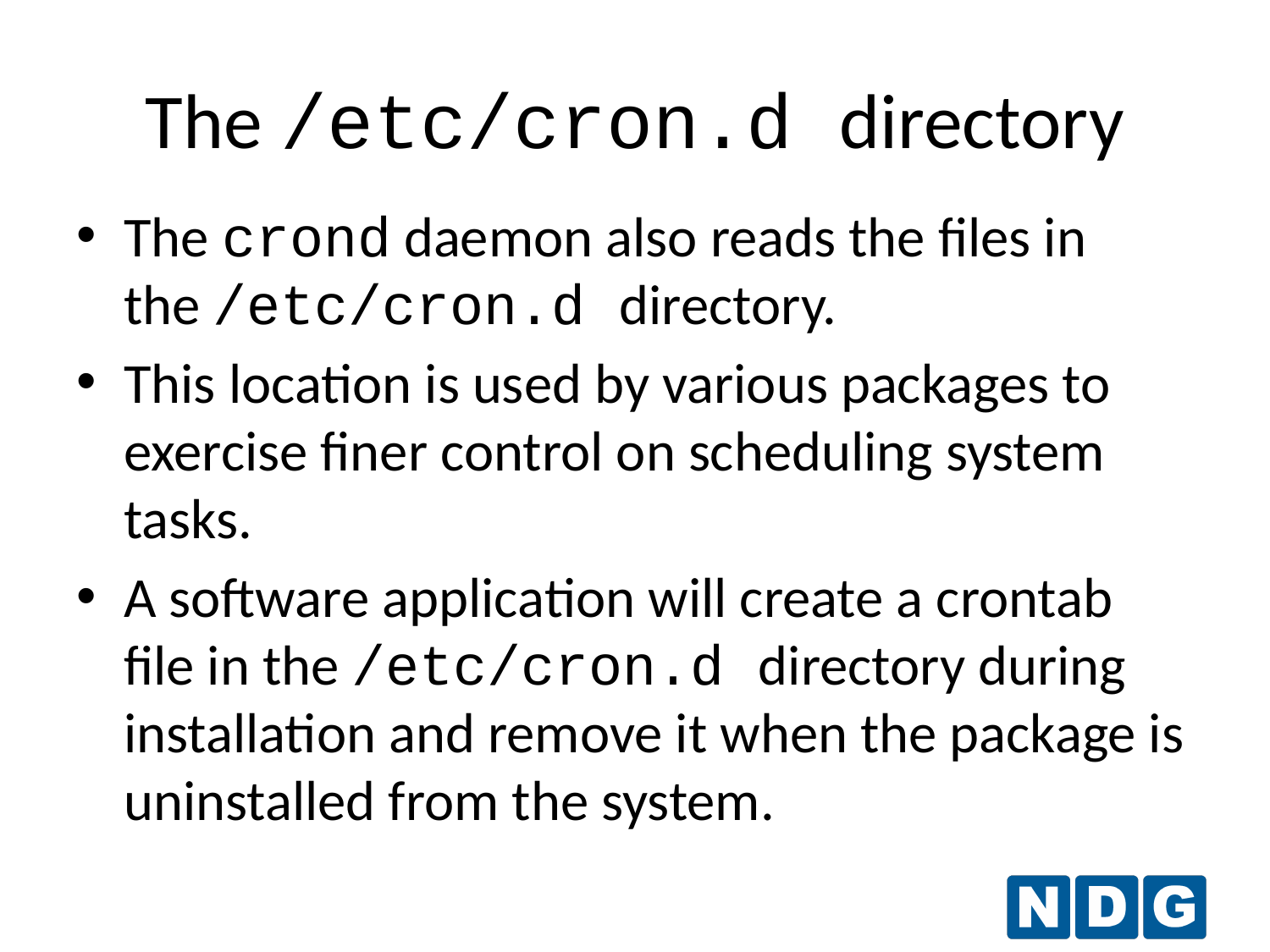

The /etc/cron.d directory
The crond daemon also reads the files in the /etc/cron.d directory.
This location is used by various packages to exercise finer control on scheduling system tasks.
A software application will create a crontab file in the /etc/cron.d directory during installation and remove it when the package is uninstalled from the system.